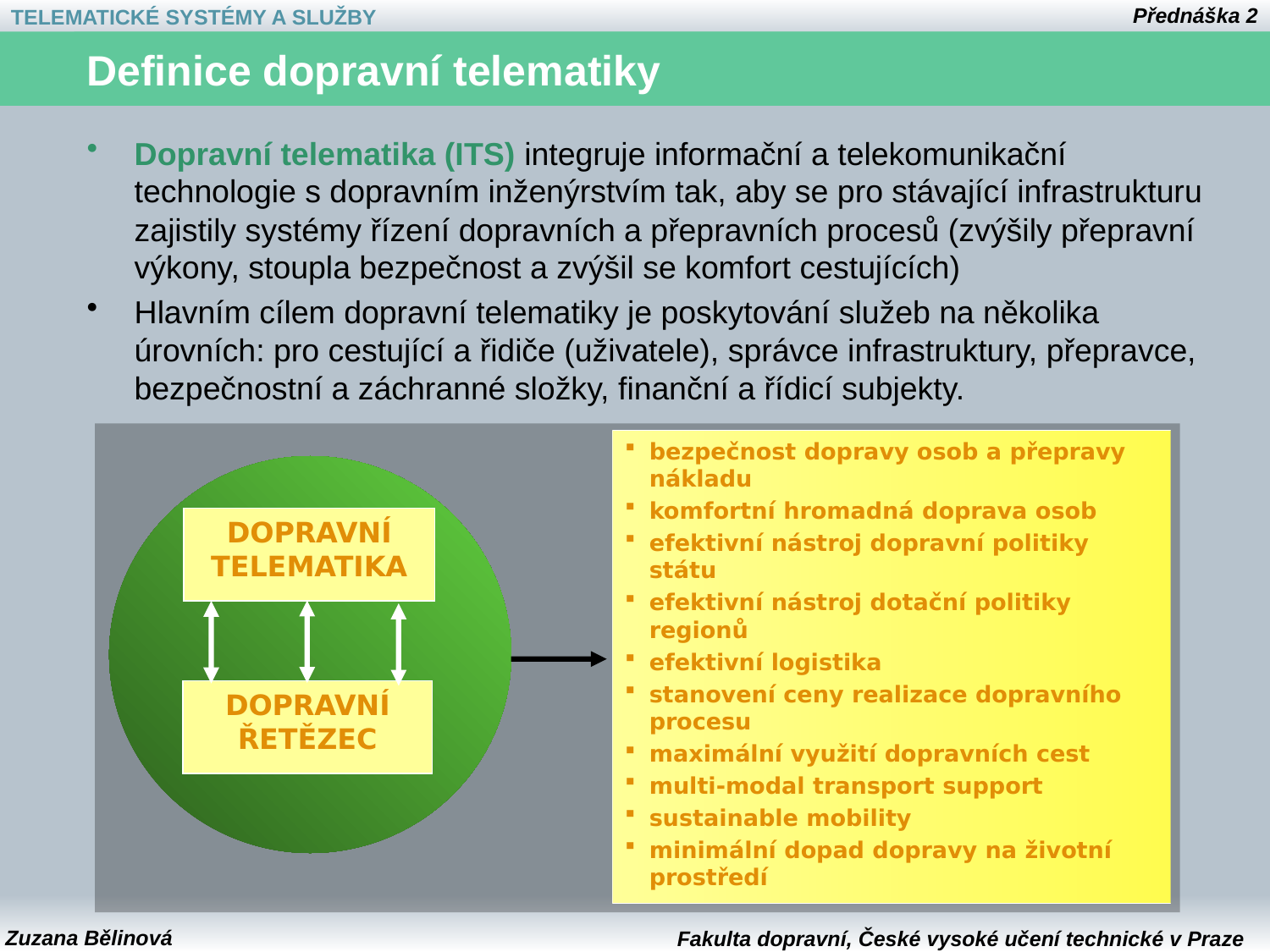

# Definice dopravní telematiky
Dopravní telematika (ITS) integruje informační a telekomunikační technologie s dopravním inženýrstvím tak, aby se pro stávající infrastrukturu zajistily systémy řízení dopravních a přepravních procesů (zvýšily přepravní výkony, stoupla bezpečnost a zvýšil se komfort cestujících)
Hlavním cílem dopravní telematiky je poskytování služeb na několika úrovních: pro cestující a řidiče (uživatele), správce infrastruktury, přepravce, bezpečnostní a záchranné složky, finanční a řídicí subjekty.

bezpečnost dopravy osob a přepravy
nákladu
komfortní hromadná doprava osob
efektivní nástroj dopravní politiky státu
efektivní nástroj dotační politiky regionů
efektivní logistika
stanovení ceny realizace dopravního
procesu
maximální využití dopravních cest
multi-modal transport support
sustainable mobility
minimální dopad dopravy na životní
prostředí

DOPRAVNÍ TELEMATIKA

DOPRAVNÍ ŘETĚZEC